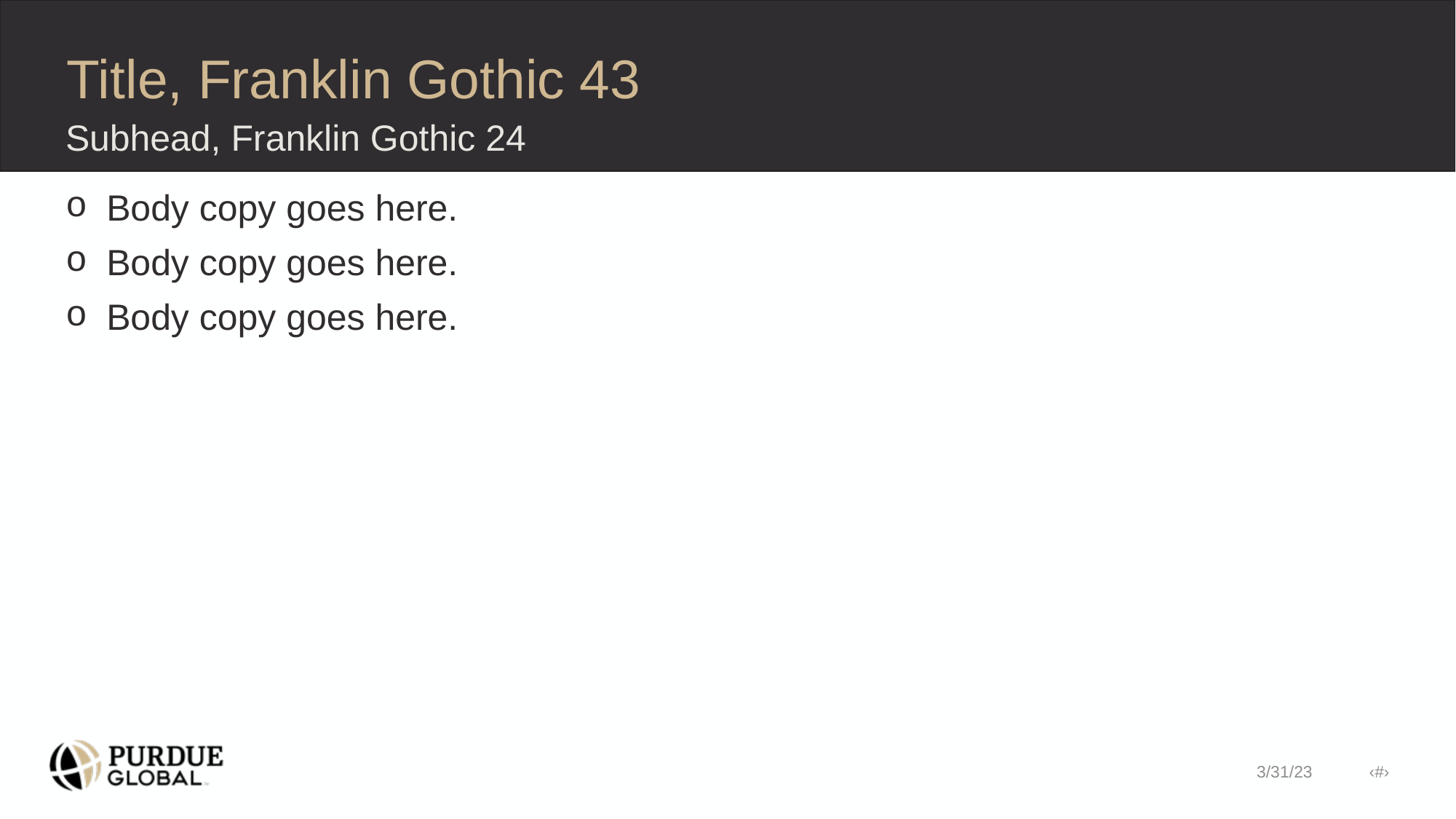

# Title, Franklin Gothic 43
Subhead, Franklin Gothic 24
Body copy goes here.
Body copy goes here.
Body copy goes here.
3/31/23            ‹#›